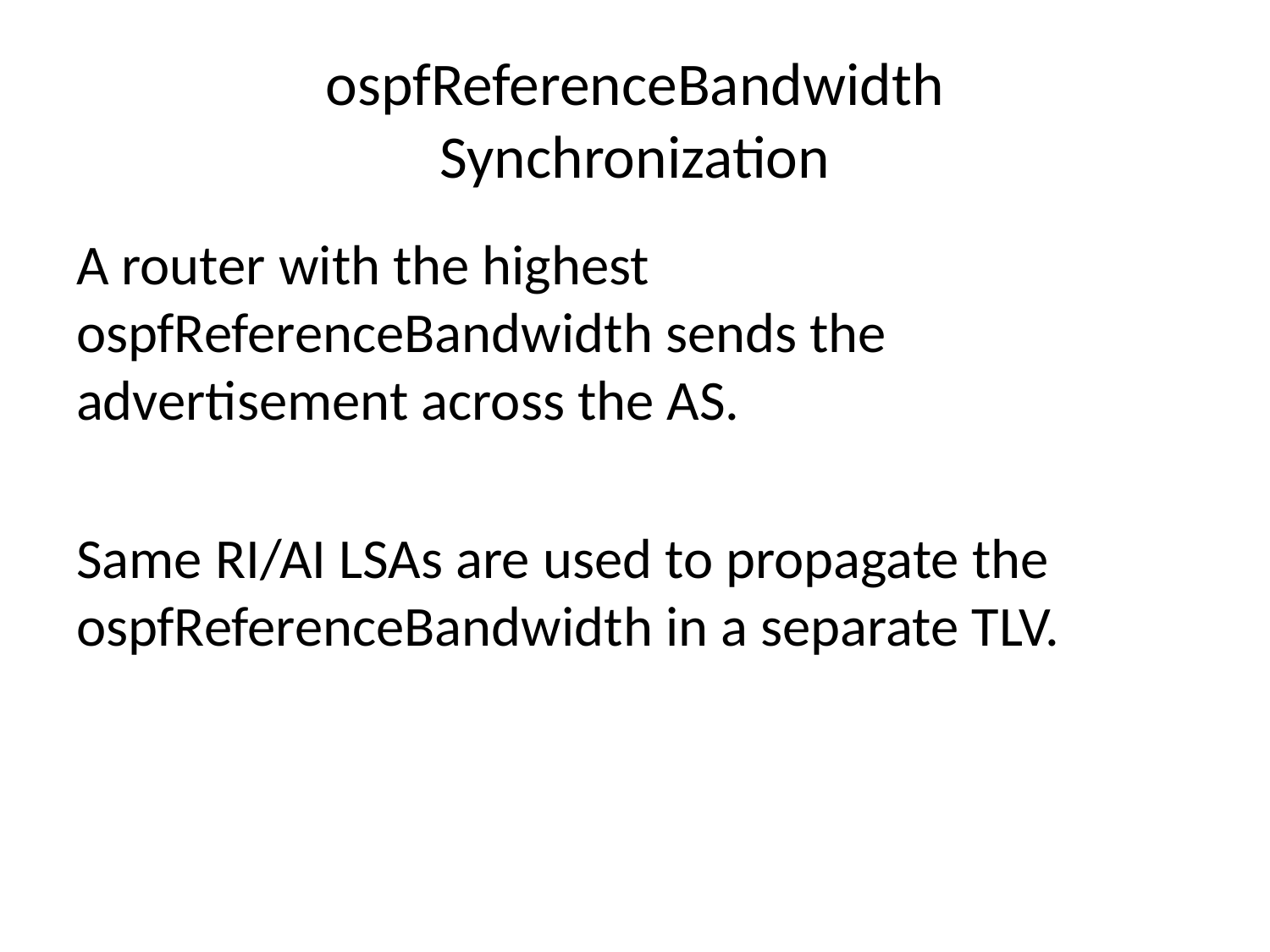

# ospfReferenceBandwidth Synchronization
A router with the highest ospfReferenceBandwidth sends the advertisement across the AS.

Same RI/AI LSAs are used to propagate the ospfReferenceBandwidth in a separate TLV.